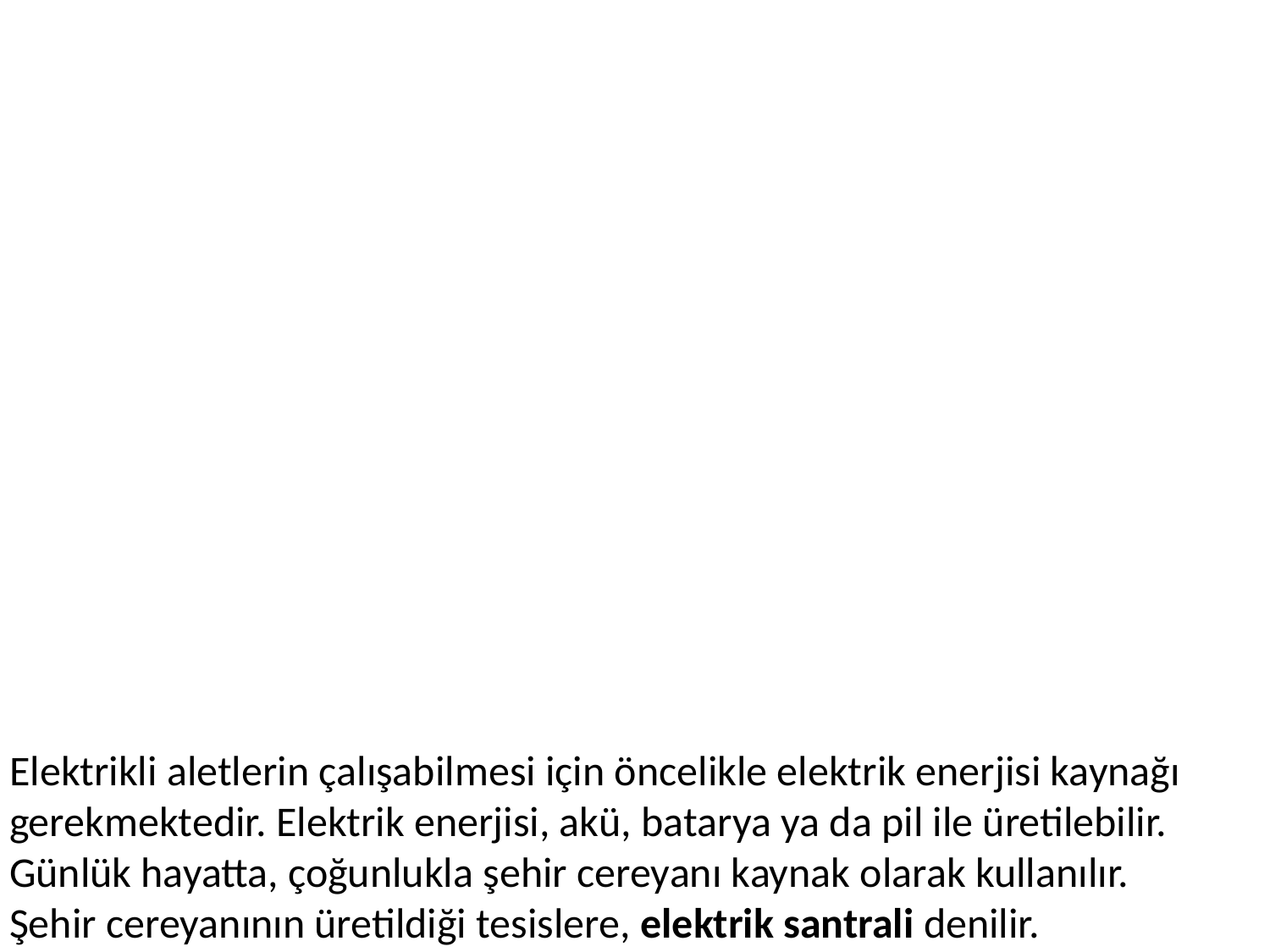

Elektrikli aletlerin çalışabilmesi için öncelikle elektrik enerjisi kaynağı gerekmektedir. Elektrik enerjisi, akü, batarya ya da pil ile üretilebilir. Günlük hayatta, çoğunlukla şehir cereyanı kaynak olarak kullanılır. Şehir cereyanının üretildiği tesislere, elektrik santrali denilir.